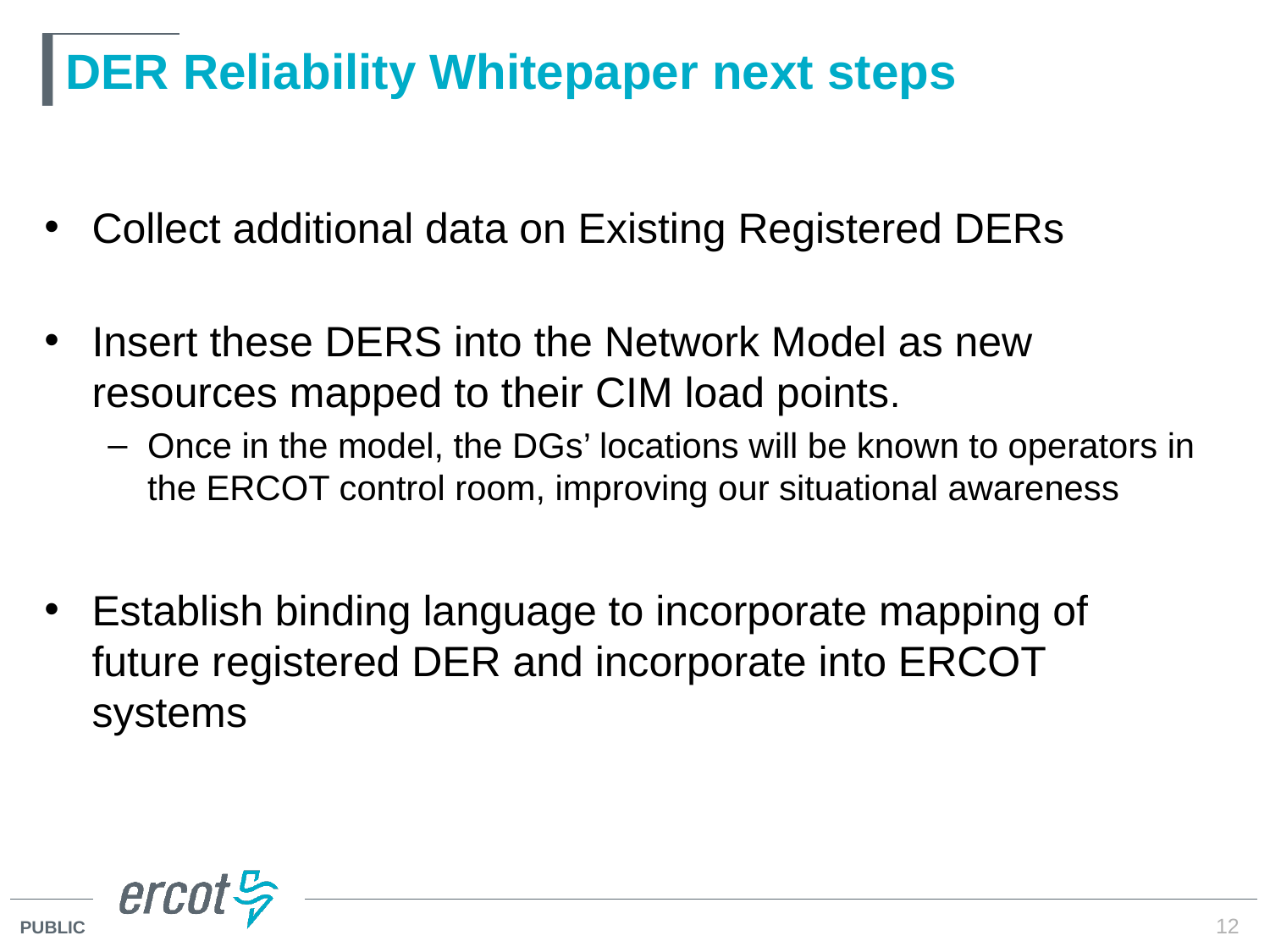

# DER Reliability Whitepaper next steps
Collect additional data on Existing Registered DERs

Insert these DERS into the Network Model as new resources mapped to their CIM load points.
Once in the model, the DGs’ locations will be known to operators in the ERCOT control room, improving our situational awareness

Establish binding language to incorporate mapping of future registered DER and incorporate into ERCOT systems
12